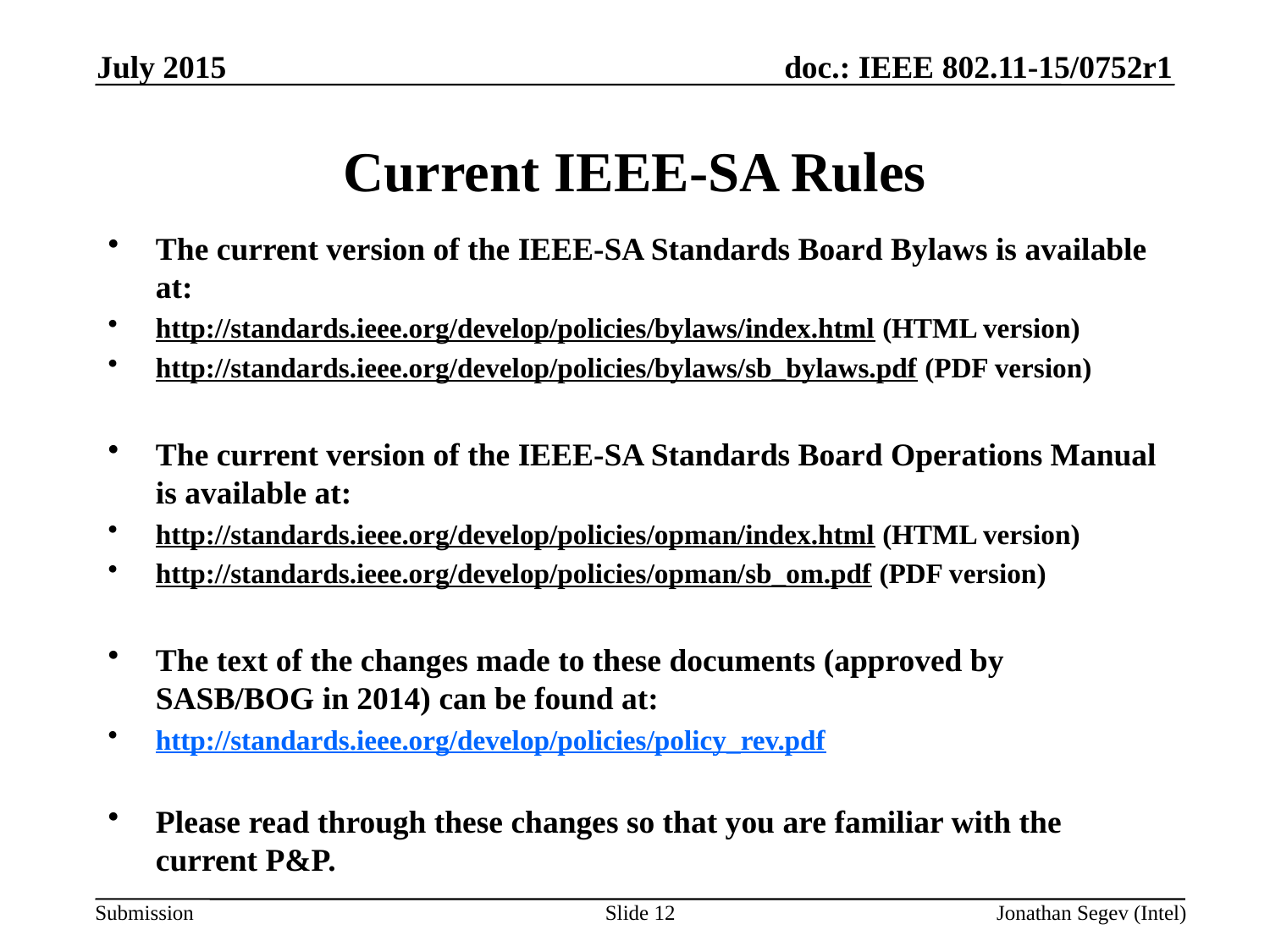

July 2015
# Current IEEE-SA Rules
The current version of the IEEE-SA Standards Board Bylaws is available at:
http://standards.ieee.org/develop/policies/bylaws/index.html (HTML version)
http://standards.ieee.org/develop/policies/bylaws/sb_bylaws.pdf (PDF version)

The current version of the IEEE-SA Standards Board Operations Manual is available at:
http://standards.ieee.org/develop/policies/opman/index.html (HTML version)
http://standards.ieee.org/develop/policies/opman/sb_om.pdf (PDF version)

The text of the changes made to these documents (approved by SASB/BOG in 2014) can be found at:
http://standards.ieee.org/develop/policies/policy_rev.pdf

Please read through these changes so that you are familiar with the current P&P.
Slide 12
Jonathan Segev (Intel)